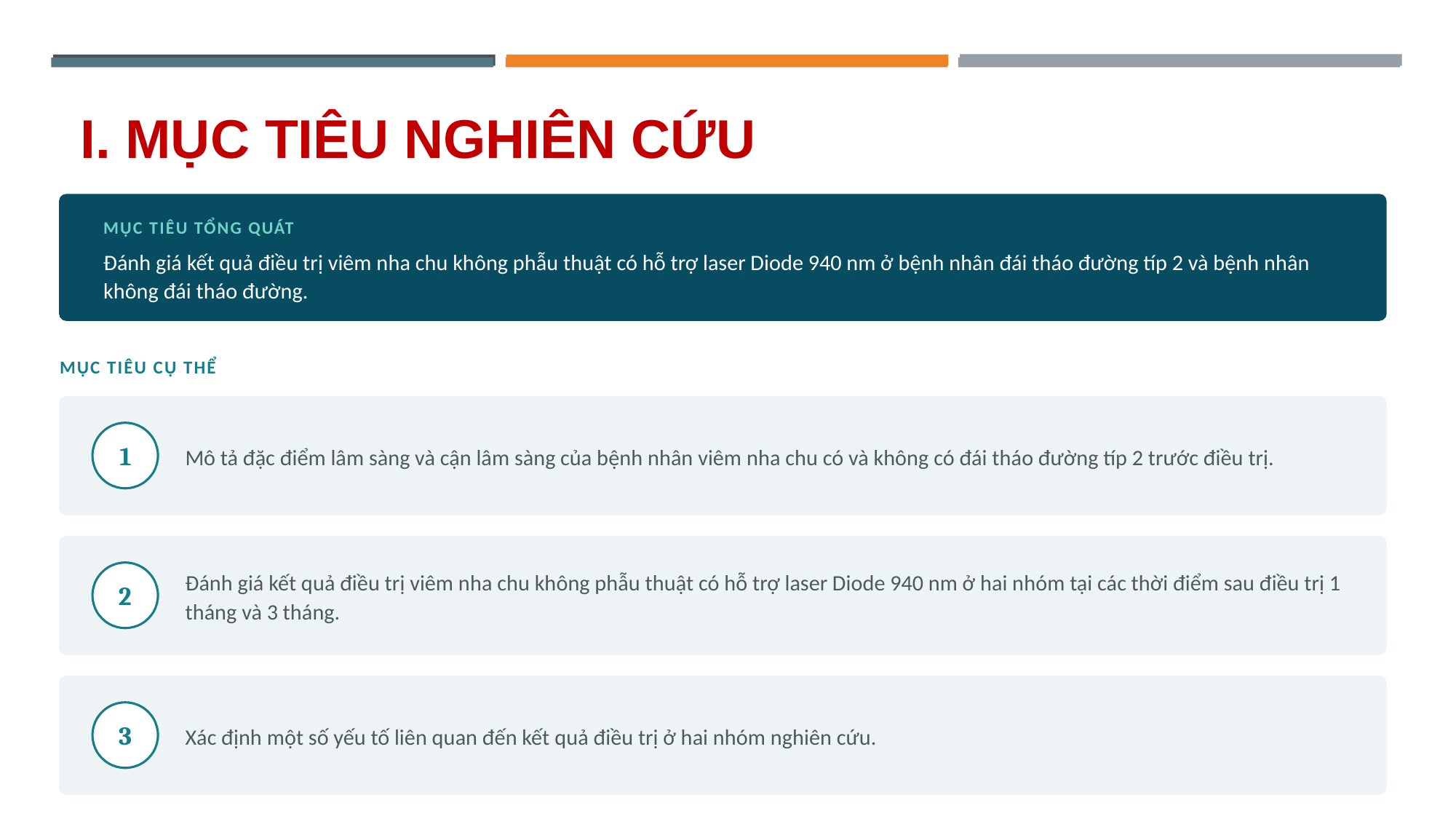

# I. MỤC TIÊU NGHIÊN CỨU
NCV báo cáo tóm tắt mục tiêu NC

MỤC TIÊU TỔNG QUÁT
Đánh giá kết quả điều trị viêm nha chu không phẫu thuật có hỗ trợ laser Diode 940 nm ở bệnh nhân đái tháo đường típ 2 và bệnh nhân không đái tháo đường.
MỤC TIÊU CỤ THỂ

Mô tả đặc điểm lâm sàng và cận lâm sàng của bệnh nhân viêm nha chu có và không có đái tháo đường típ 2 trước điều trị.

1

Đánh giá kết quả điều trị viêm nha chu không phẫu thuật có hỗ trợ laser Diode 940 nm ở hai nhóm tại các thời điểm sau điều trị 1 tháng và 3 tháng.

2

Xác định một số yếu tố liên quan đến kết quả điều trị ở hai nhóm nghiên cứu.

3